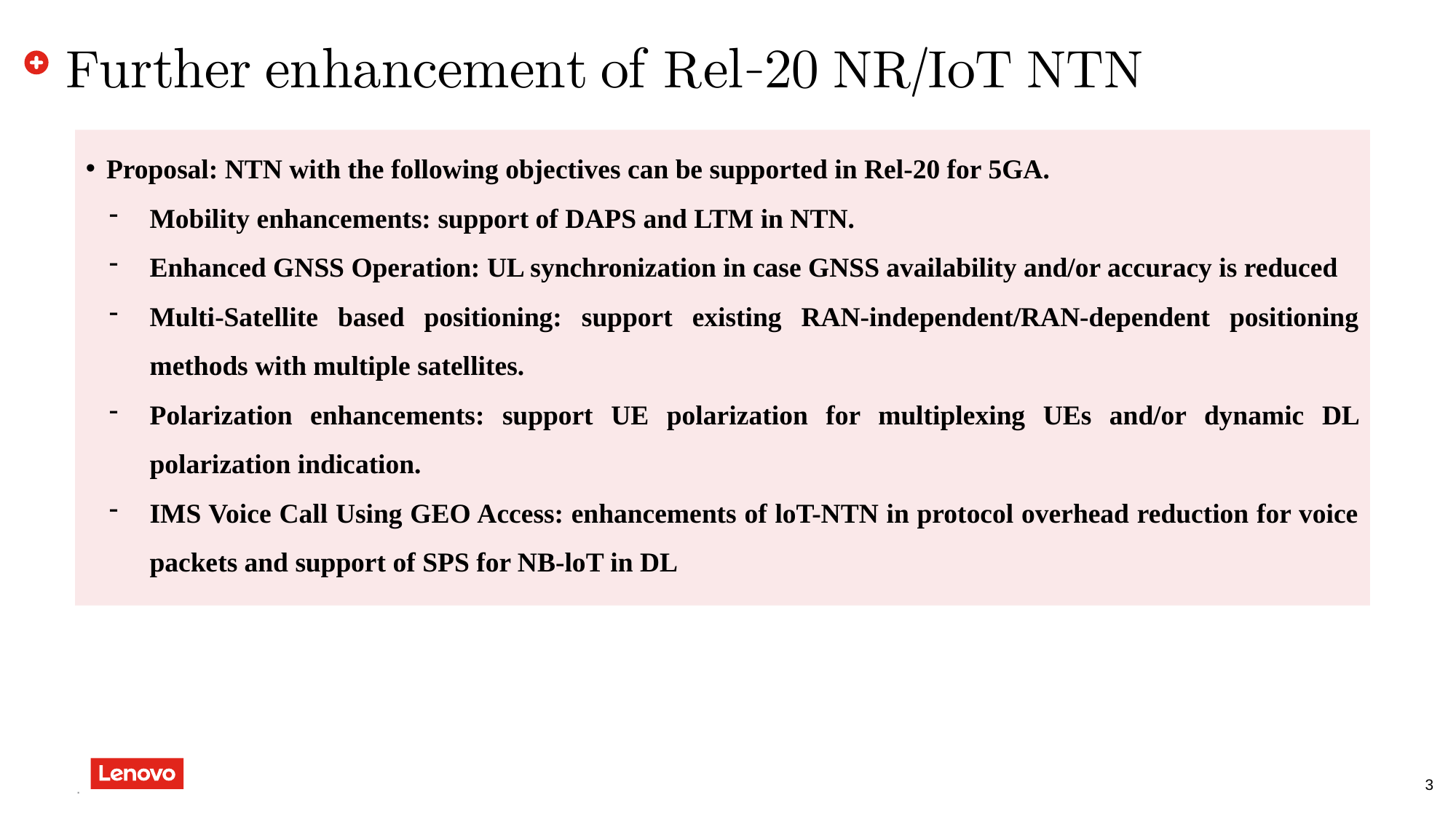

# Further enhancement of Rel-20 NR/IoT NTN
Proposal: NTN with the following objectives can be supported in Rel-20 for 5GA.
Mobility enhancements: support of DAPS and LTM in NTN.
Enhanced GNSS Operation: UL synchronization in case GNSS availability and/or accuracy is reduced
Multi-Satellite based positioning: support existing RAN-independent/RAN-dependent positioning methods with multiple satellites.
Polarization enhancements: support UE polarization for multiplexing UEs and/or dynamic DL polarization indication.
IMS Voice Call Using GEO Access: enhancements of loT-NTN in protocol overhead reduction for voice packets and support of SPS for NB-loT in DL
.